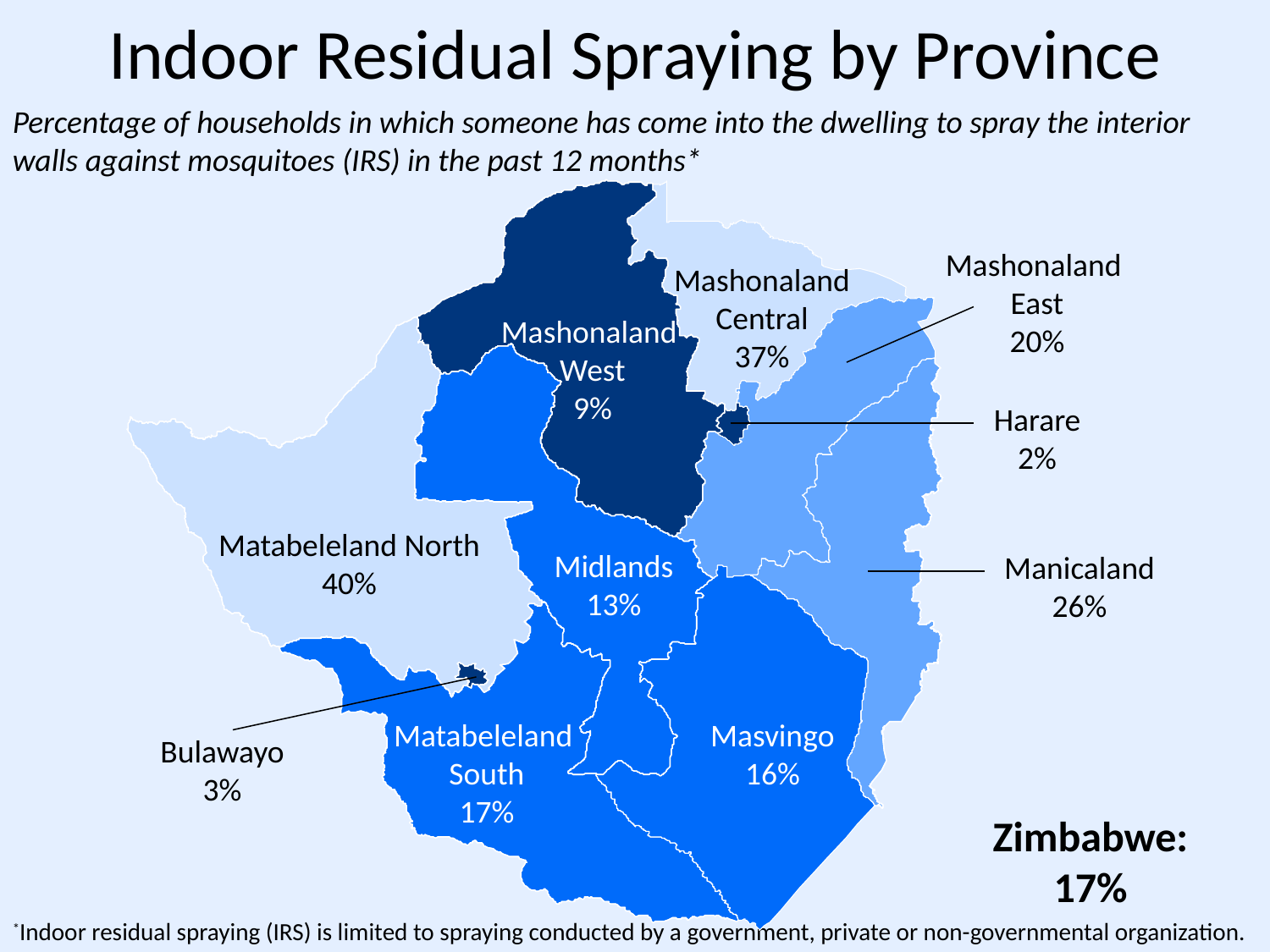

# Indoor Residual Spraying by Province
Percentage of households in which someone has come into the dwelling to spray the interior walls against mosquitoes (IRS) in the past 12 months*

Mashonaland
East
20%
Mashonaland Central
37%

Mashonaland
West
9%

Harare
2%

Matabeleland North
40%
Midlands
13%
Manicaland
26%

Matabeleland
South
17%
Masvingo
16%
Bulawayo
3%
Zimbabwe:
17%
*Indoor residual spraying (IRS) is limited to spraying conducted by a government, private or non-governmental organization.